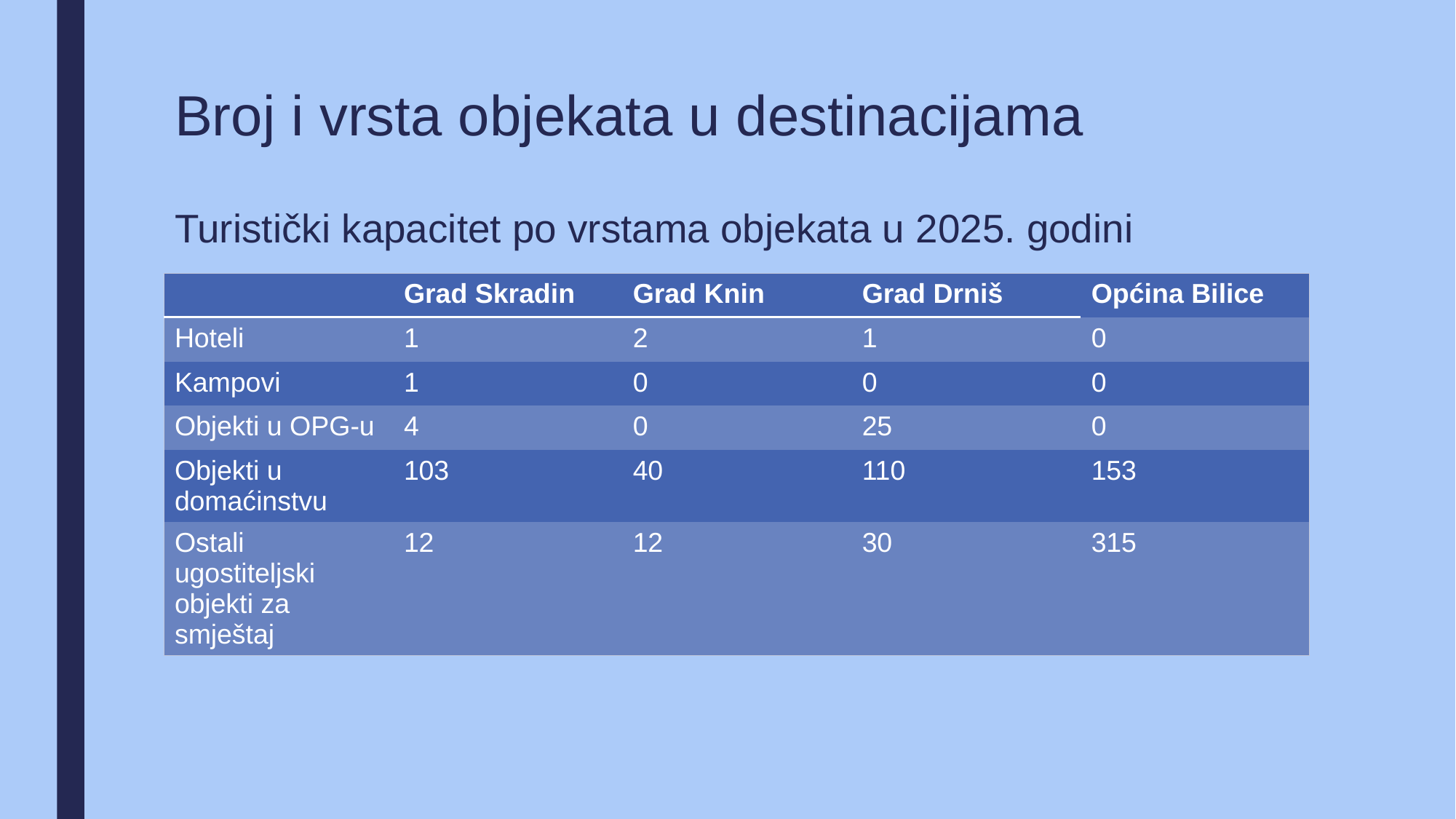

# Broj i vrsta objekata u destinacijama Turistički kapacitet po vrstama objekata u 2025. godini
|  | Grad Skradin | Grad Knin | Grad Drniš | Općina Bilice |
| --- | --- | --- | --- | --- |
| Hoteli | 1 | 2 | 1 | 0 |
| Kampovi | 1 | 0 | 0 | 0 |
| Objekti u OPG-u | 4 | 0 | 25 | 0 |
| Objekti u domaćinstvu | 103 | 40 | 110 | 153 |
| Ostali ugostiteljski objekti za smještaj | 12 | 12 | 30 | 315 |